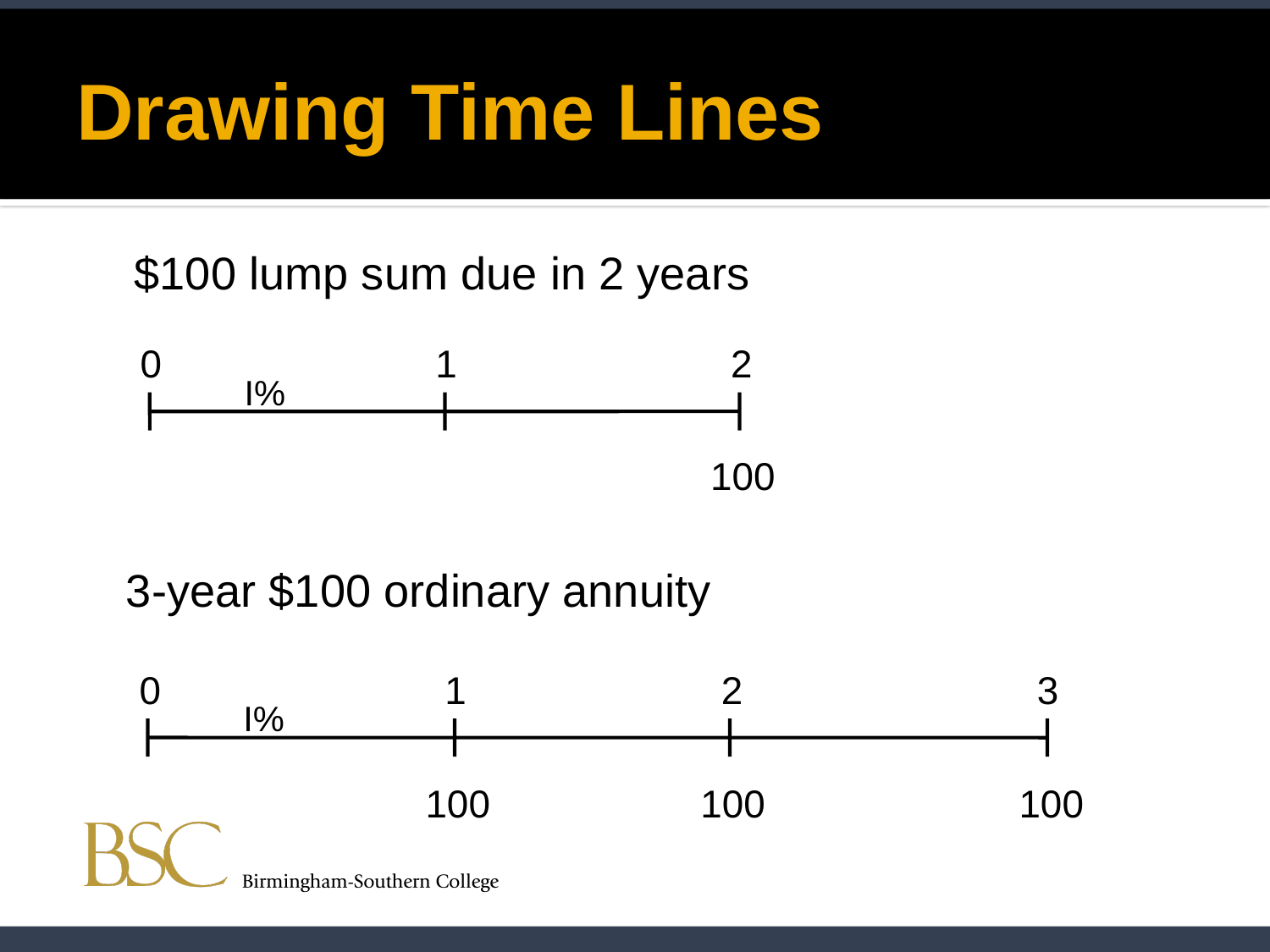

# Drawing Time Lines
$100 lump sum due in 2 years
0
1
2
I%

100

3-year $100 ordinary annuity
0
1
2
3
I%

100
100
100